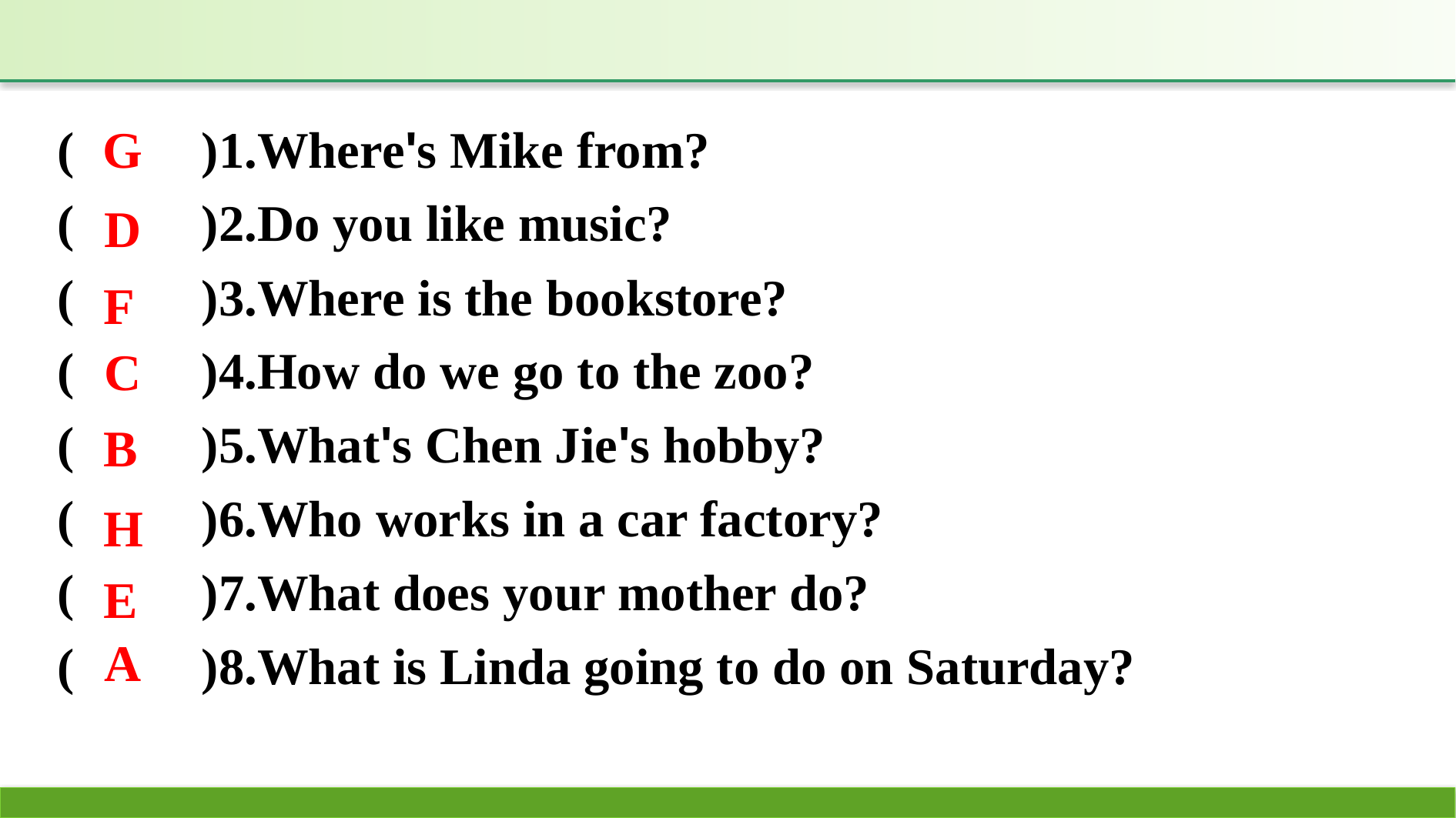

(　　)1.Where's Mike from?
(　　)2.Do you like music?
(　　)3.Where is the bookstore?
(　　)4.How do we go to the zoo?
(　　)5.What's Chen Jie's hobby?
(　　)6.Who works in a car factory?
(　　)7.What does your mother do?
(　　)8.What is Linda going to do on Saturday?
G
D
F
C
B
H
E
A